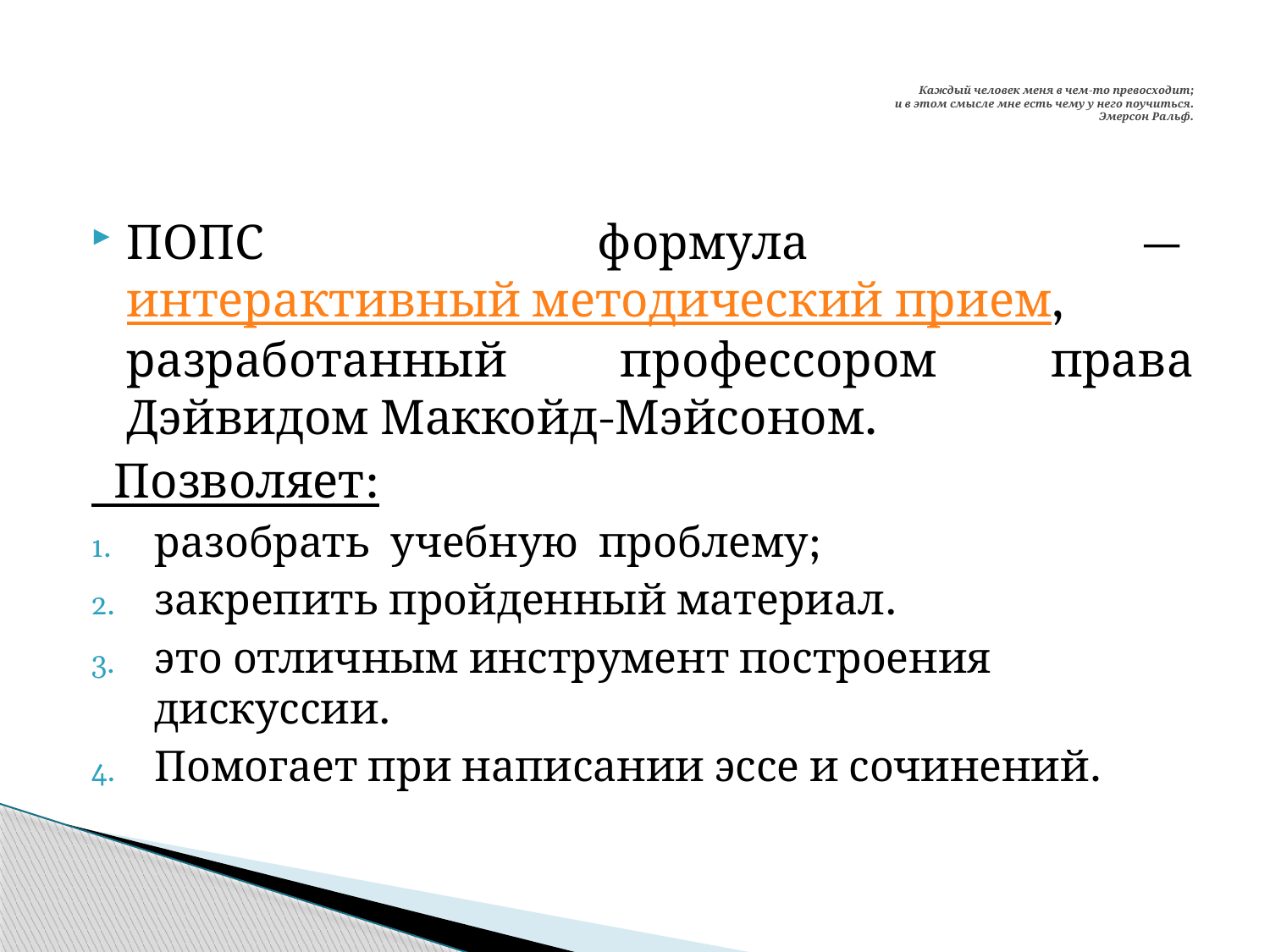

# Каждый человек меня в чем-то превосходит; и в этом смысле мне есть чему у него поучиться. Эмерсон Ральф.
ПОПС формула — интерактивный методический прием, разработанный профессором права Дэйвидом Маккойд-Мэйсоном.
  Позволяет:
разобрать  учебную  проблему;
закрепить пройденный материал.
это отличным инструмент построения дискуссии.
Помогает при написании эссе и сочинений.